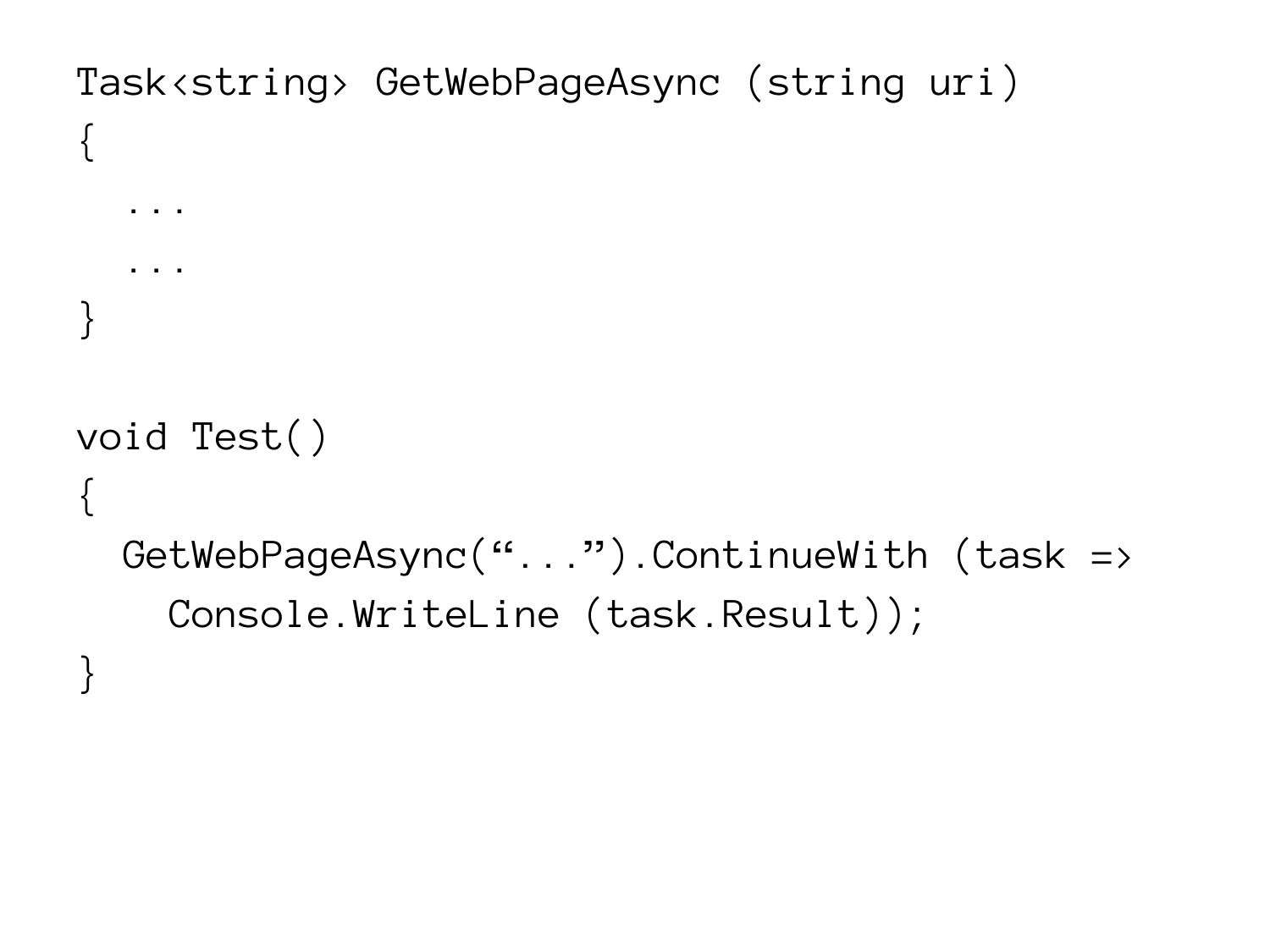

Task<string> GetWebPageAsync (string uri)
{
  ...
  ...
}

void Test()
{
  GetWebPageAsync(“...”).ContinueWith (task =>
    Console.WriteLine (task.Result));
}

(c) 2011 Microsoft. All rights reserved.